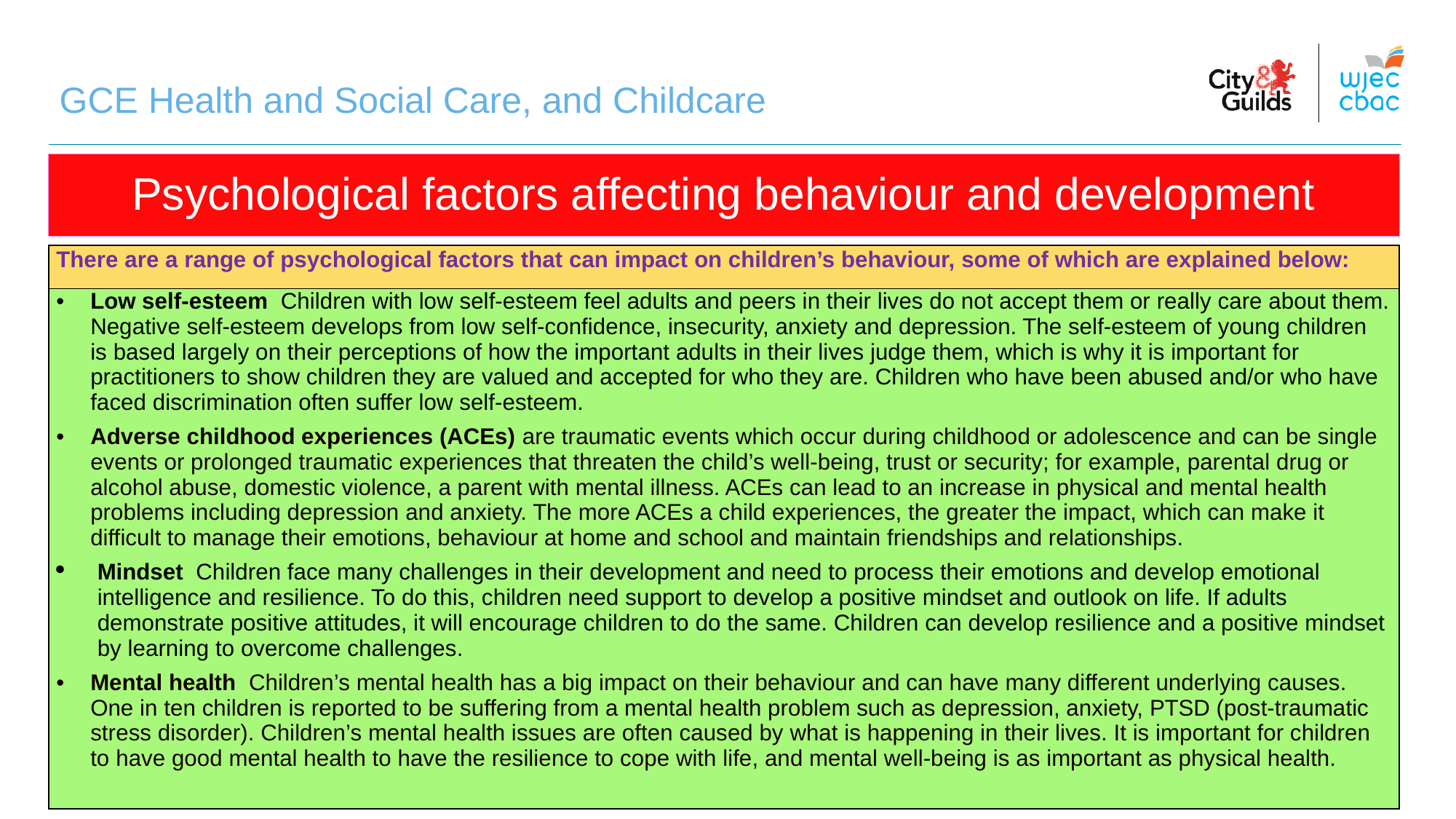

GCE Health and Social Care, and Childcare
# Psychological factors affecting behaviour and development
| There are a range of psychological factors that can impact on children’s behaviour, some of which are explained below: |
| --- |
| Low self-esteem Children with low self-esteem feel adults and peers in their lives do not accept them or really care about them. Negative self-esteem develops from low self-confidence, insecurity, anxiety and depression. The self-esteem of young children is based largely on their perceptions of how the important adults in their lives judge them, which is why it is important for practitioners to show children they are valued and accepted for who they are. Children who have been abused and/or who have faced discrimination often suffer low self-esteem. Adverse childhood experiences (ACEs) are traumatic events which occur during childhood or adolescence and can be single events or prolonged traumatic experiences that threaten the child’s well-being, trust or security; for example, parental drug or alcohol abuse, domestic violence, a parent with mental illness. ACEs can lead to an increase in physical and mental health problems including depression and anxiety. The more ACEs a child experiences, the greater the impact, which can make it difficult to manage their emotions, behaviour at home and school and maintain friendships and relationships. Mindset Children face many challenges in their development and need to process their emotions and develop emotional intelligence and resilience. To do this, children need support to develop a positive mindset and outlook on life. If adults demonstrate positive attitudes, it will encourage children to do the same. Children can develop resilience and a positive mindset by learning to overcome challenges. Mental health Children’s mental health has a big impact on their behaviour and can have many different underlying causes. One in ten children is reported to be suffering from a mental health problem such as depression, anxiety, PTSD (post-traumatic stress disorder). Children’s mental health issues are often caused by what is happening in their lives. It is important for children to have good mental health to have the resilience to cope with life, and mental well-being is as important as physical health. |